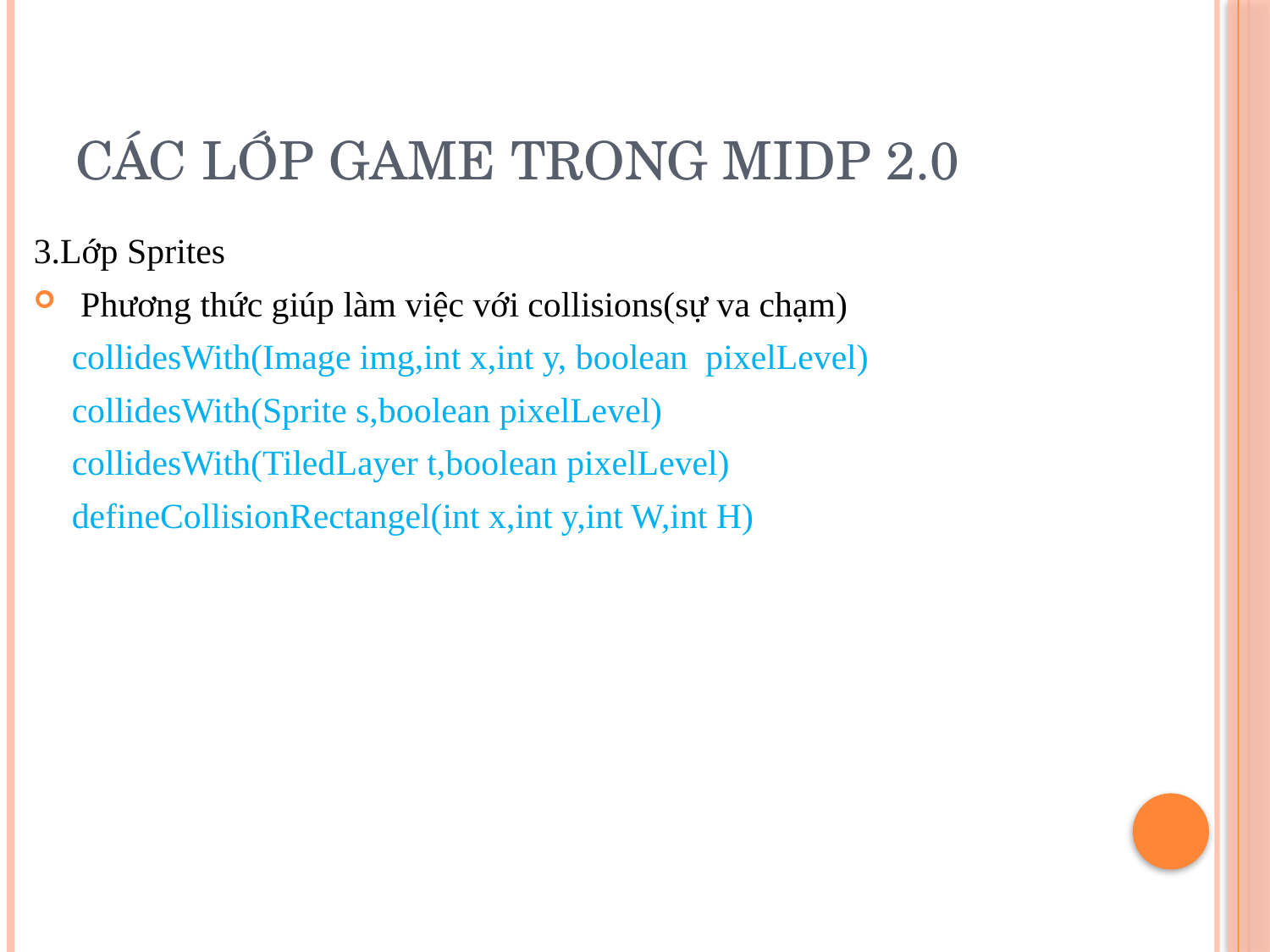

# Các lớp game trong midp 2.0
3.Lớp Sprites
 Phương thức giúp làm việc với collisions(sự va chạm)
	collidesWith(Image img,int x,int y, boolean  pixelLevel)
	collidesWith(Sprite s,boolean pixelLevel)
	collidesWith(TiledLayer t,boolean pixelLevel)
	defineCollisionRectangel(int x,int y,int W,int H)